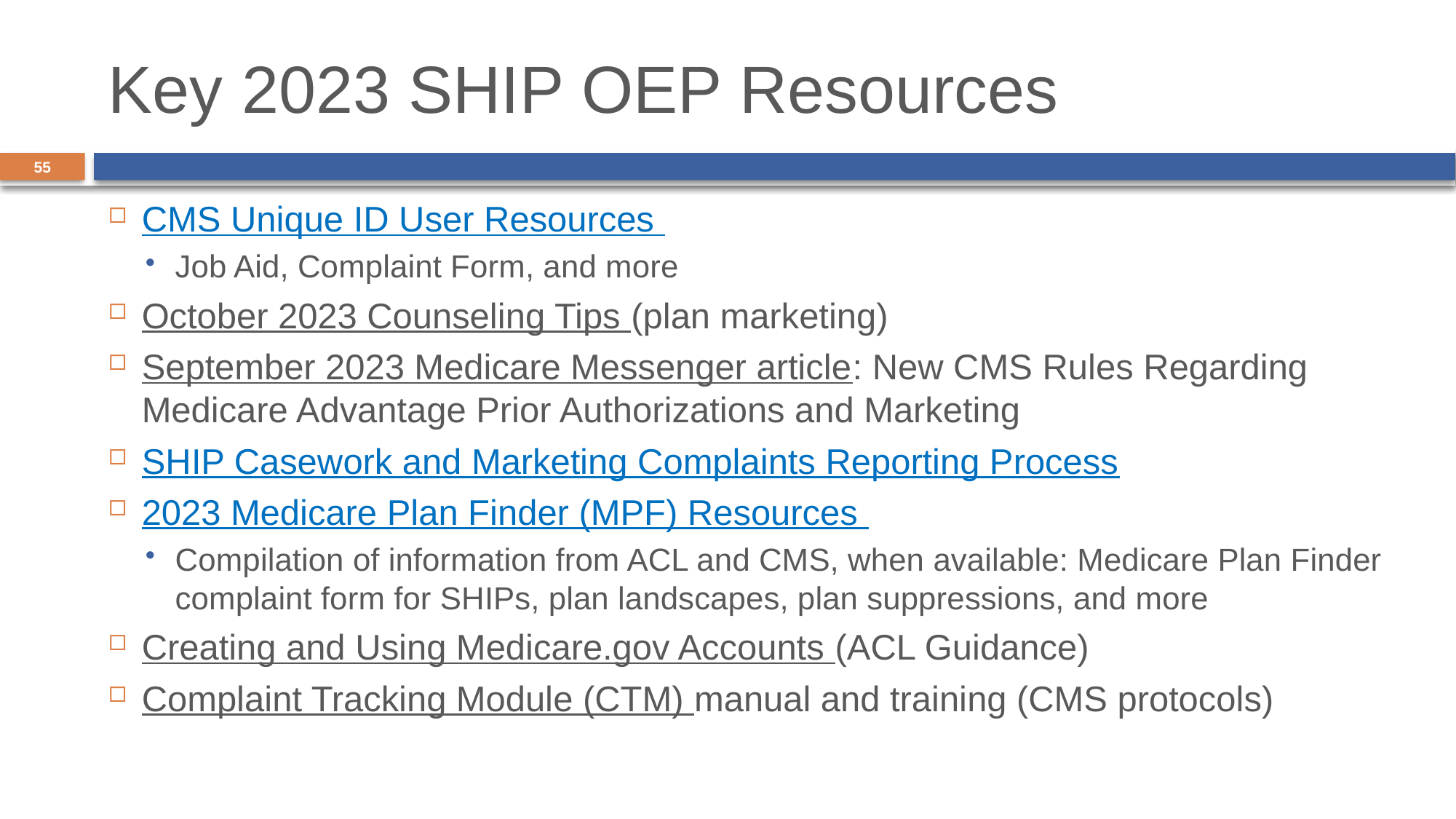

# Key 2023 SHIP OEP Resources
55
CMS Unique ID User Resources
Job Aid, Complaint Form, and more
October 2023 Counseling Tips (plan marketing)
September 2023 Medicare Messenger article: New CMS Rules Regarding Medicare Advantage Prior Authorizations and Marketing
SHIP Casework and Marketing Complaints Reporting Process
2023 Medicare Plan Finder (MPF) Resources
Compilation of information from ACL and CMS, when available: Medicare Plan Finder complaint form for SHIPs, plan landscapes, plan suppressions, and more
Creating and Using Medicare.gov Accounts (ACL Guidance)
Complaint Tracking Module (CTM) manual and training (CMS protocols)